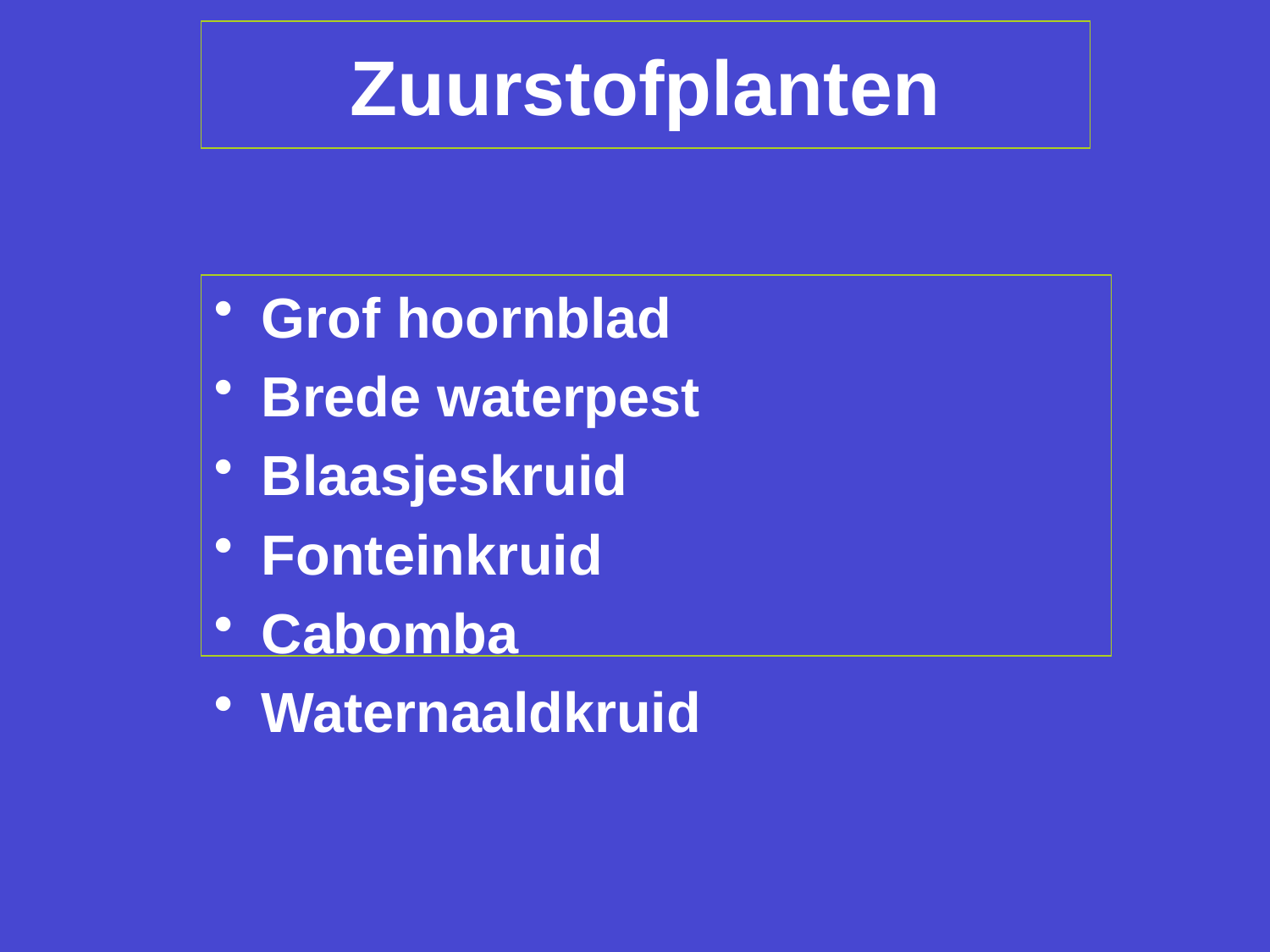

# Zuurstofplanten
Grof hoornblad
Brede waterpest
Blaasjeskruid
Fonteinkruid
Cabomba
Waternaaldkruid